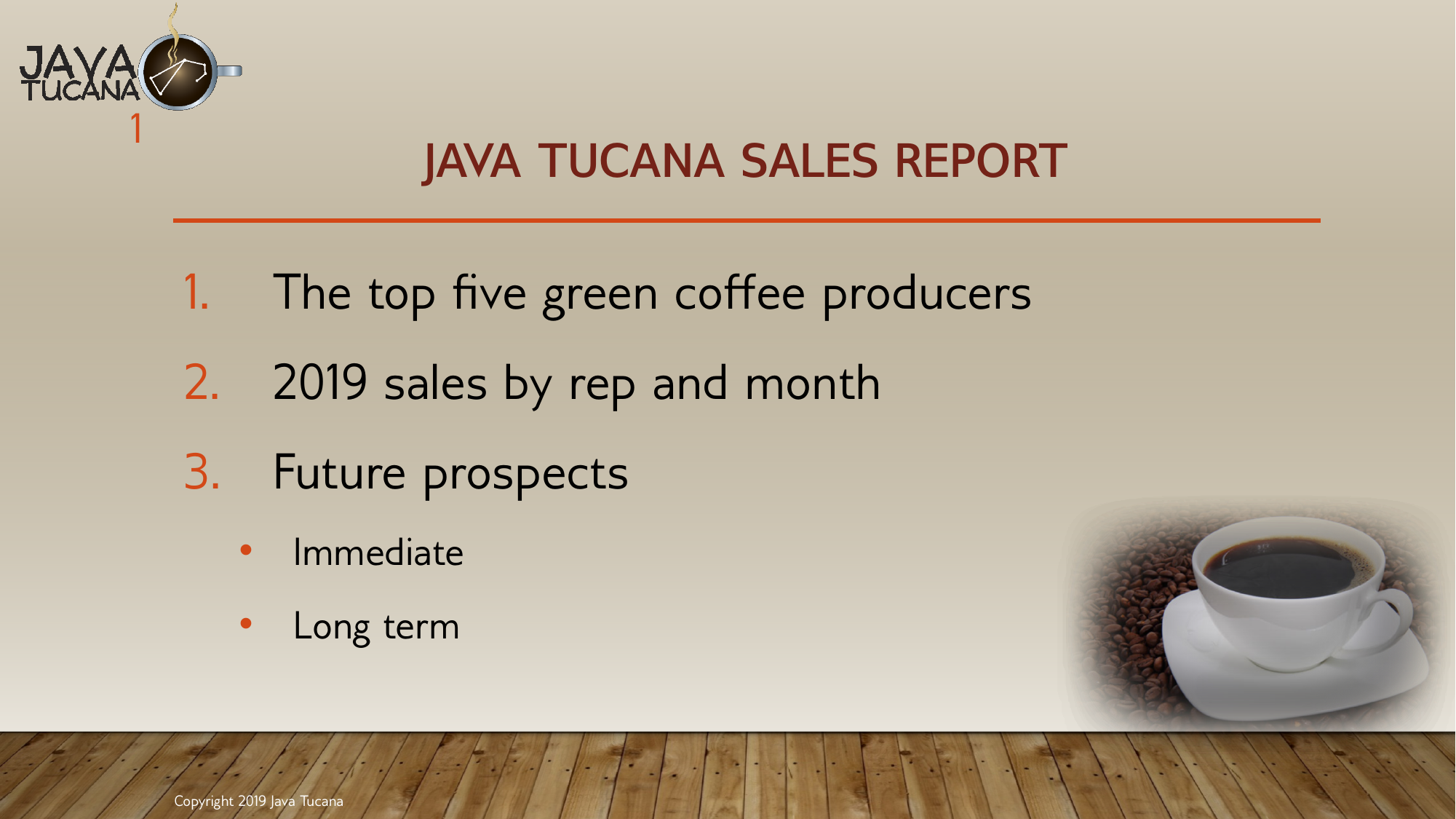

1
# Java Tucana Sales Report
The top five green coffee producers
2019 sales by rep and month
Future prospects
Immediate
Long term

Copyright 2019 Java Tucana